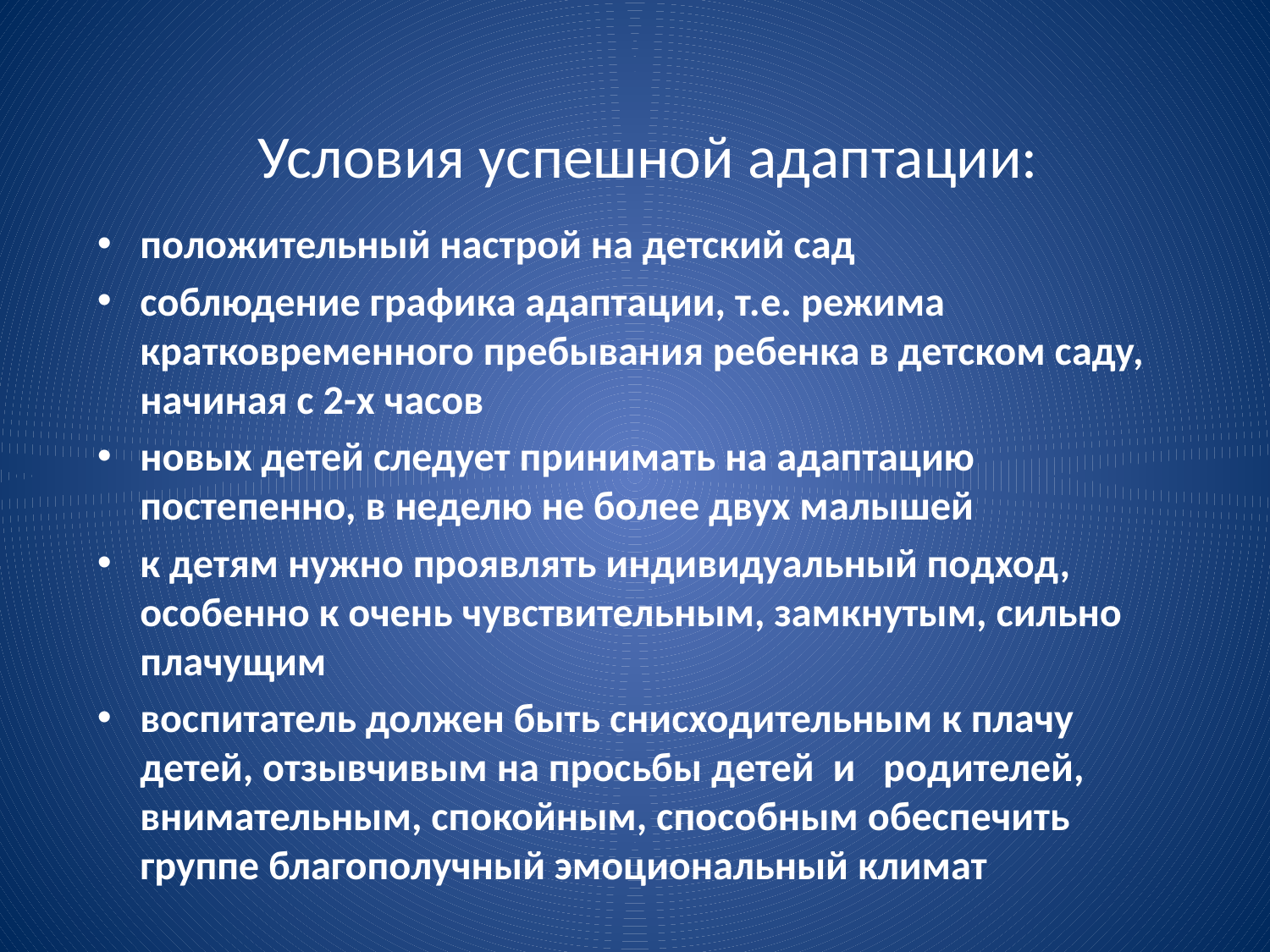

# Условия успешной адаптации:
положительный настрой на детский сад
соблюдение графика адаптации, т.е. режима кратковременного пребывания ребенка в детском саду, начиная с 2-х часов
новых детей следует принимать на адаптацию постепенно, в неделю не более двух малышей
к детям нужно проявлять индивидуальный подход, особенно к очень чувствительным, замкнутым, сильно плачущим
воспитатель должен быть снисходительным к плачу детей, отзывчивым на просьбы детей  и   родителей, внимательным, спокойным, способным обеспечить группе благополучный эмоциональный климат